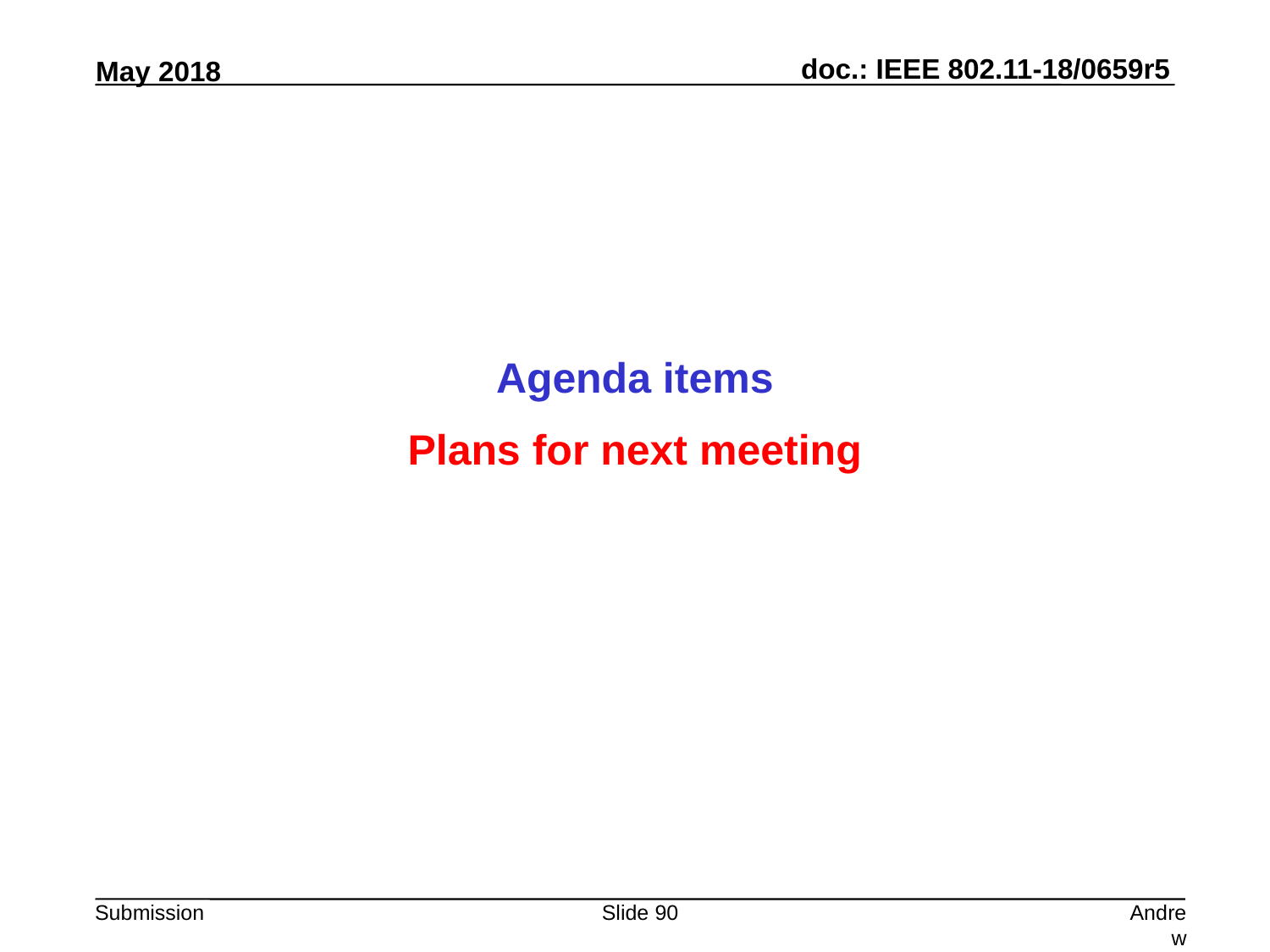

Agenda items
Plans for next meeting
Slide 90
Andrew Myles, Cisco